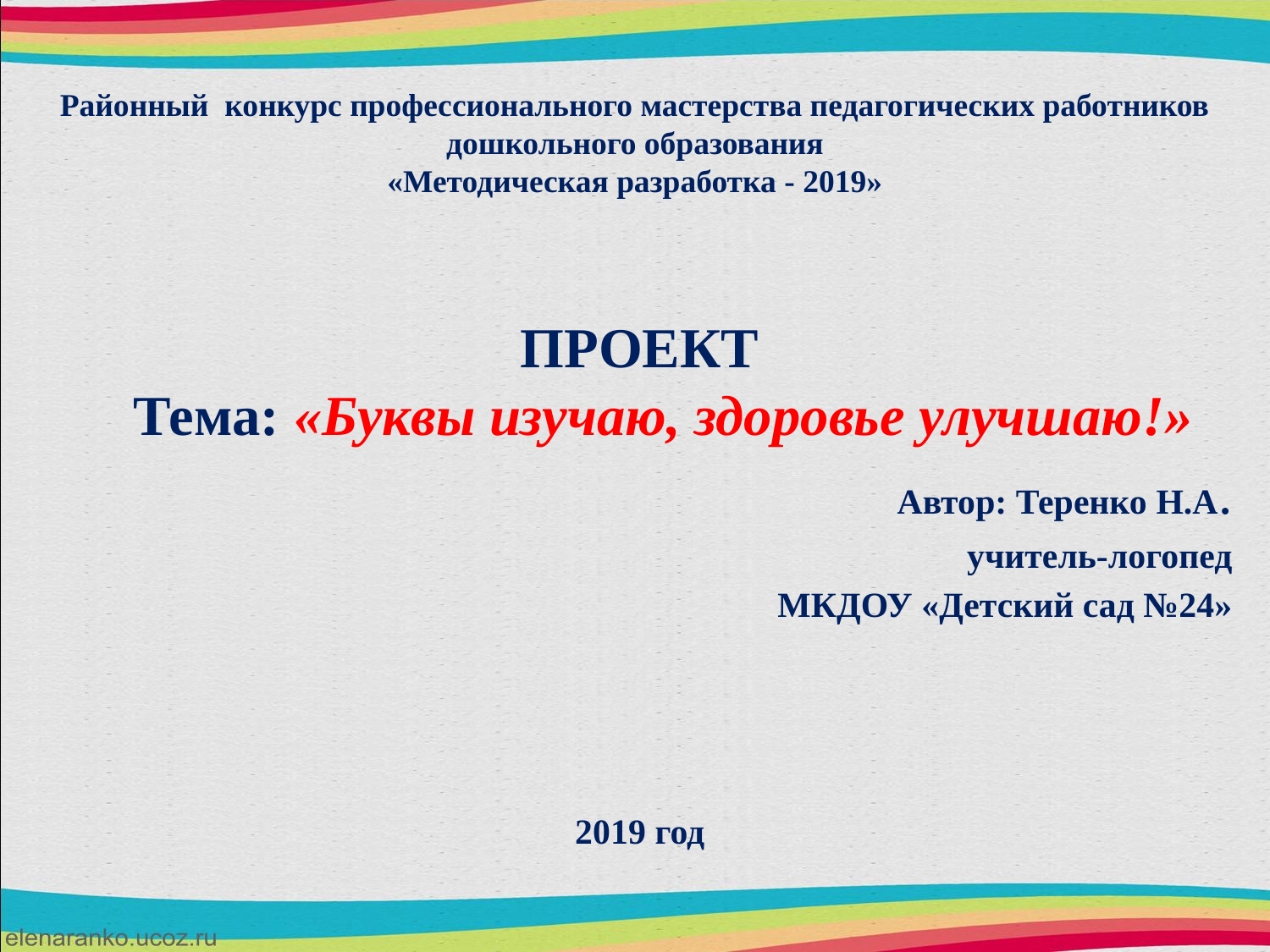

# Районный  конкурс профессионального мастерства педагогических работников дошкольного образования «Методическая разработка - 2019»

ПРОЕКТ
Тема: «Буквы изучаю, здоровье улучшаю!»
Автор: Теренко Н.А.
учитель-логопед
МКДОУ «Детский сад №24»

2019 год